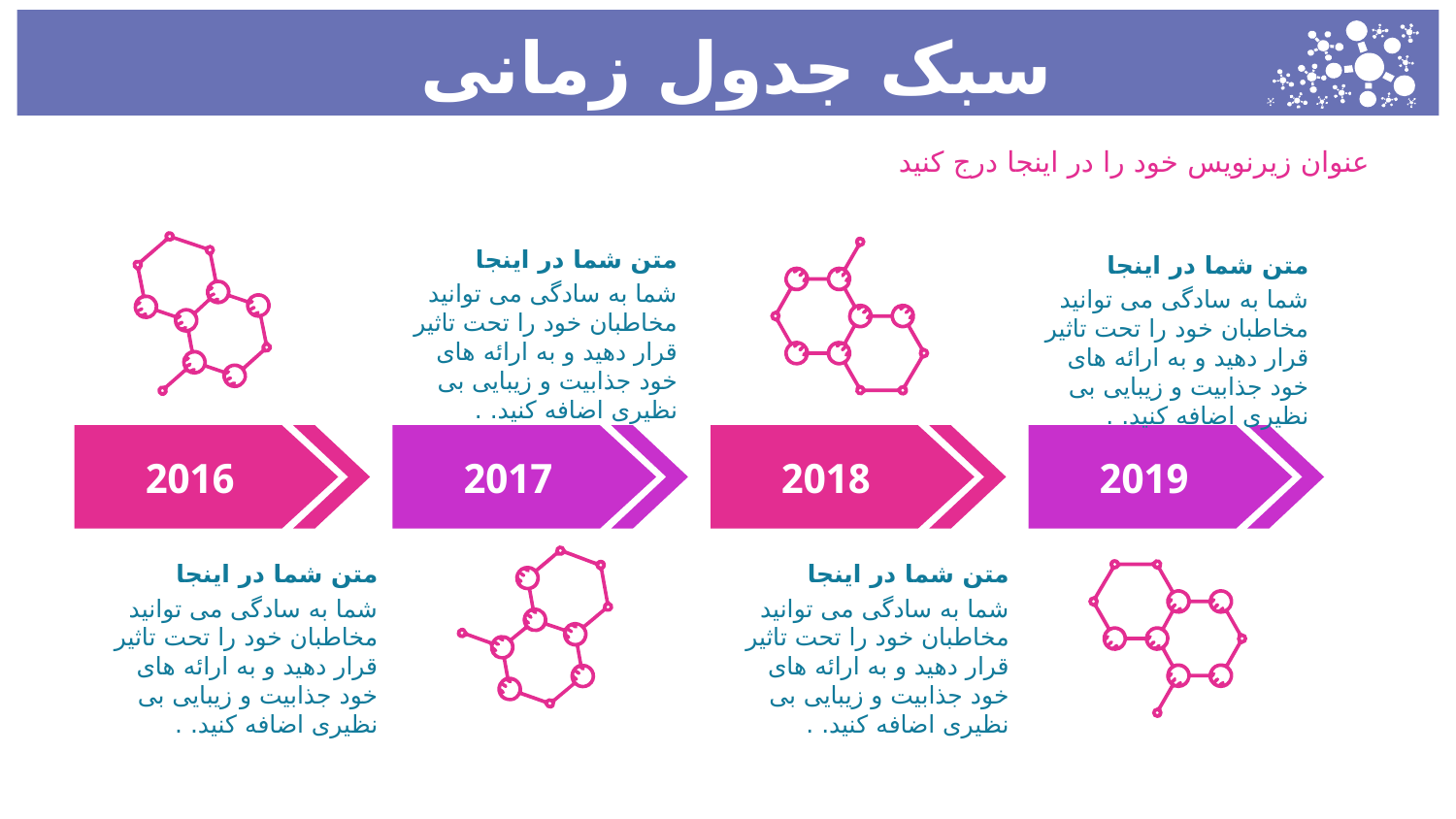

سبک جدول زمانی
عنوان زیرنویس خود را در اینجا درج کنید
متن شما در اینجا
شما به سادگی می توانید مخاطبان خود را تحت تاثیر قرار دهید و به ارائه های خود جذابیت و زیبایی بی نظیری اضافه کنید. .

متن شما در اینجا
شما به سادگی می توانید مخاطبان خود را تحت تاثیر قرار دهید و به ارائه های خود جذابیت و زیبایی بی نظیری اضافه کنید. .

2016
2017
2018
2019

متن شما در اینجا
شما به سادگی می توانید مخاطبان خود را تحت تاثیر قرار دهید و به ارائه های خود جذابیت و زیبایی بی نظیری اضافه کنید. .
متن شما در اینجا
شما به سادگی می توانید مخاطبان خود را تحت تاثیر قرار دهید و به ارائه های خود جذابیت و زیبایی بی نظیری اضافه کنید. .